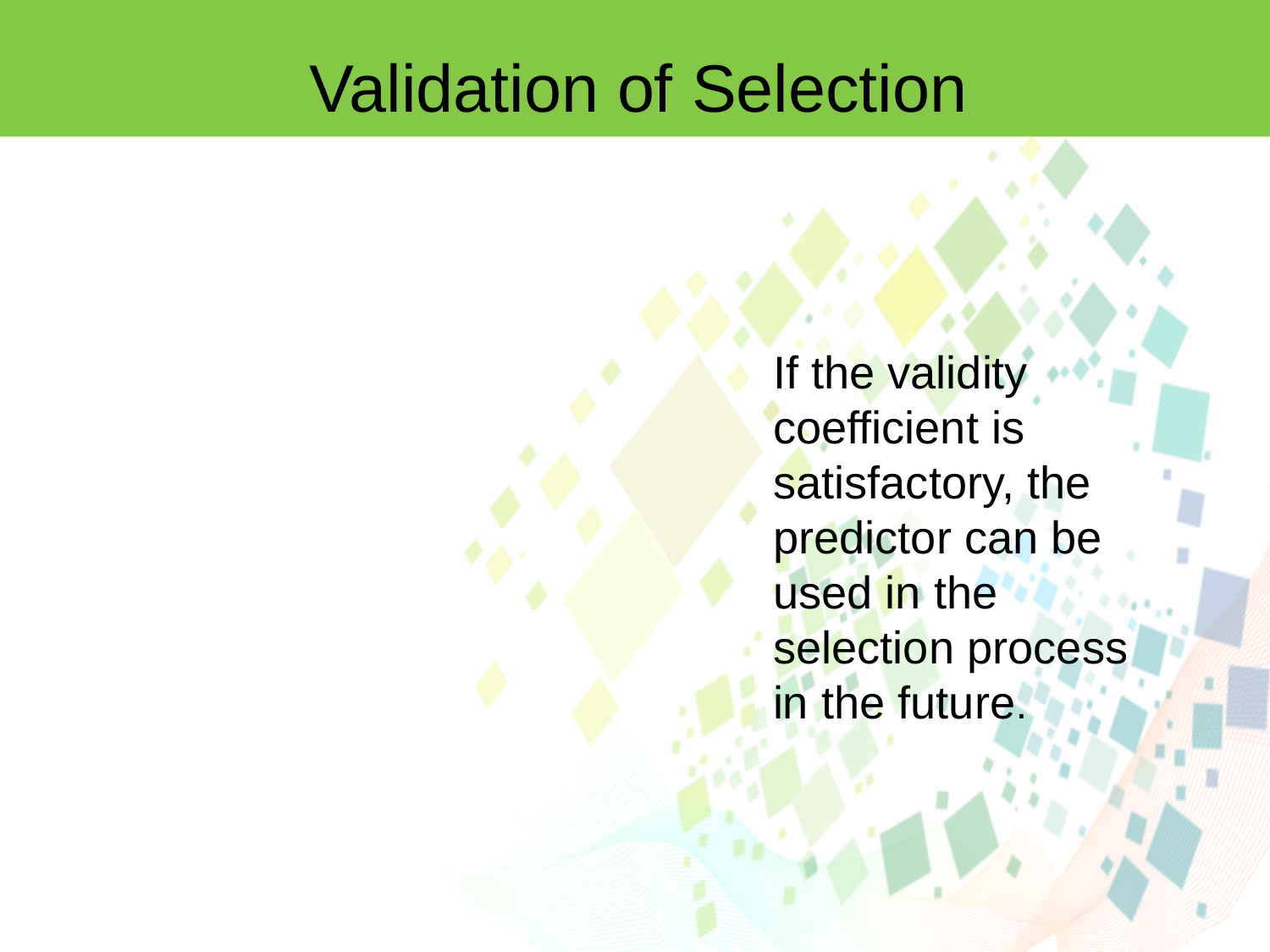

Validation of Selection
If the validity coefficient is satisfactory, the predictor can be used in the selection process in the future.